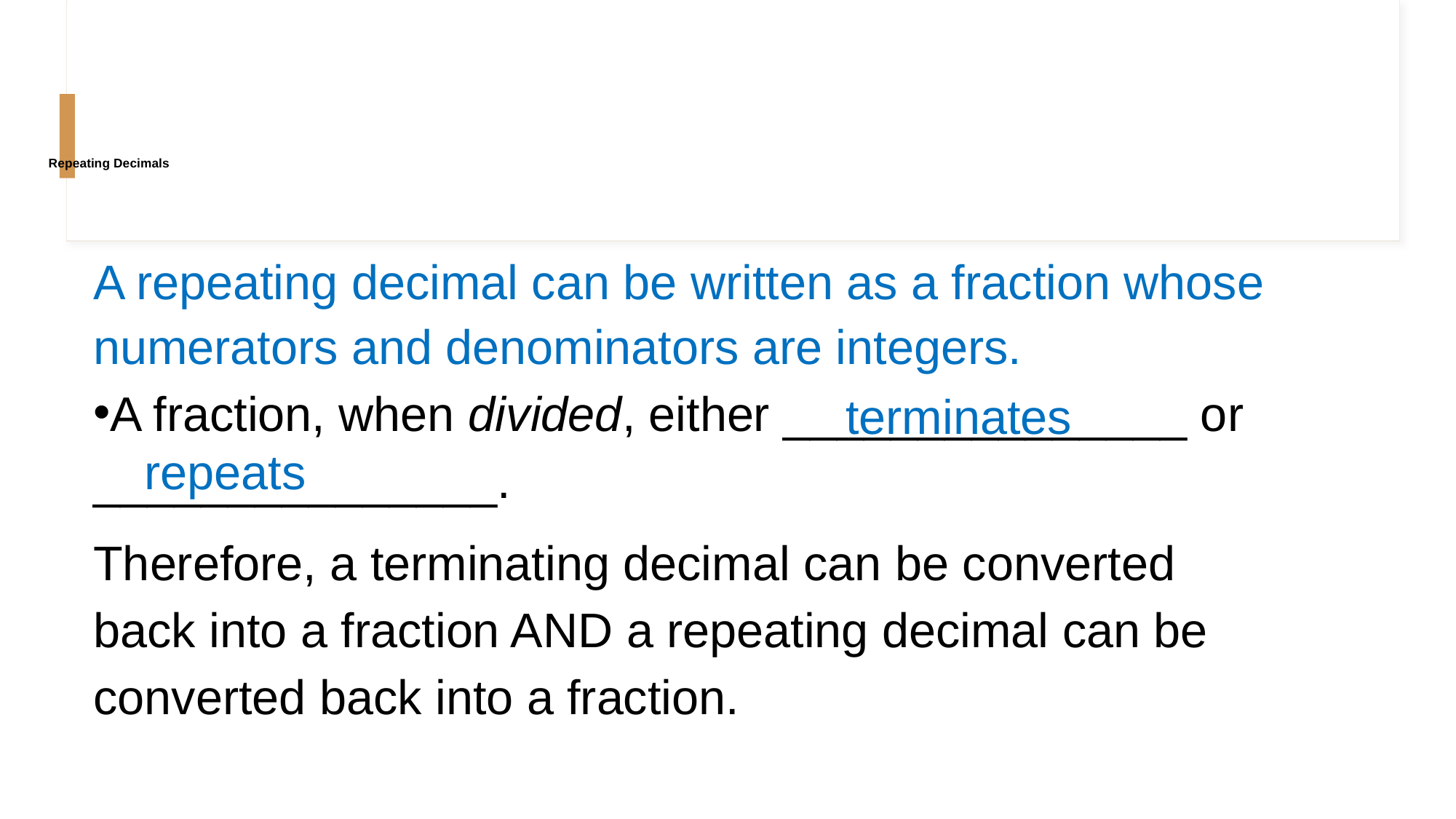

# Repeating Decimals
A repeating decimal can be written as a fraction whose numerators and denominators are integers.
A fraction, when divided, either _______________ or _______________.
Therefore, a terminating decimal can be converted back into a fraction AND a repeating decimal can be converted back into a fraction.

terminates
repeats